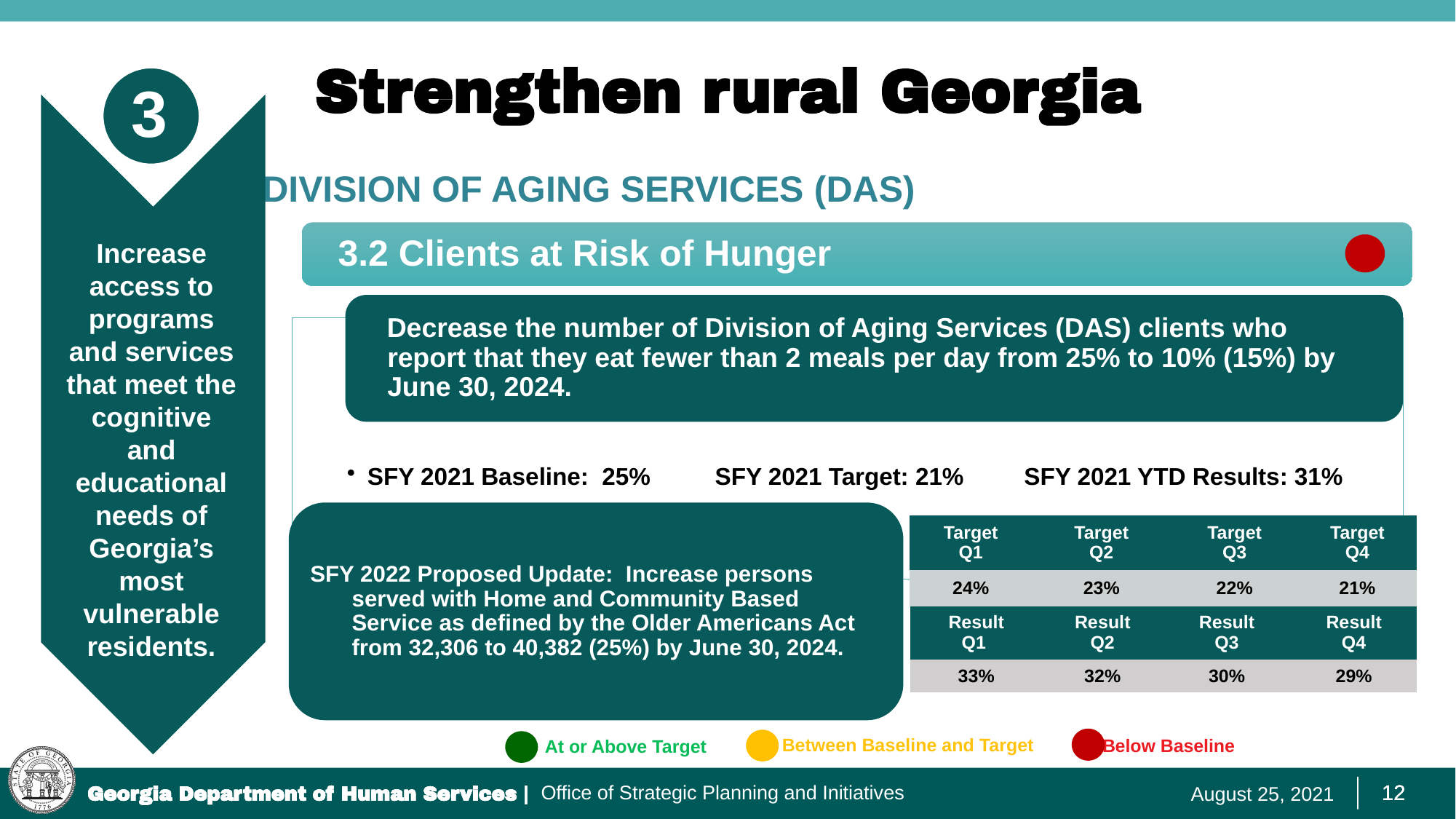

# Strengthen rural Georgia

3
Increase access to programs and services that meet the cognitive and educational needs of Georgia’s most vulnerable residents.

Division of Aging Services (DAS)

3.2 Clients at Risk of Hunger

SFY 2021 Baseline:  25%  	   SFY 2021 Target: 21%         SFY 2021 YTD Results: 31%
Decrease the number of Division of Aging Services (DAS) clients who report that they eat fewer than 2 meals per day from 25% to 10% (15%) by June 30, 2024.
Increase access to programs and services that meet the cognitive and educational needs of Georgia’s most vulnerable residents.

SFY 2022 Proposed Update:  Increase persons served with Home and Community Based Service as defined by the Older Americans Act from 32,306 to 40,382 (25%) by June 30, 2024.
| Target Q1 | Target Q2 | Target Q3 | Target Q4 |
| --- | --- | --- | --- |
| 24% | 23% | 22% | 21% |
| Result Q1 | Result Q2 | Result Q3 | ​Result Q4 |
| --- | --- | --- | --- |
| 33% | 32% | 30% | 29% |
Between Baseline and Target
At or Above Target

Below Baseline
August 25, 2021
Office of Strategic Planning and Initiatives